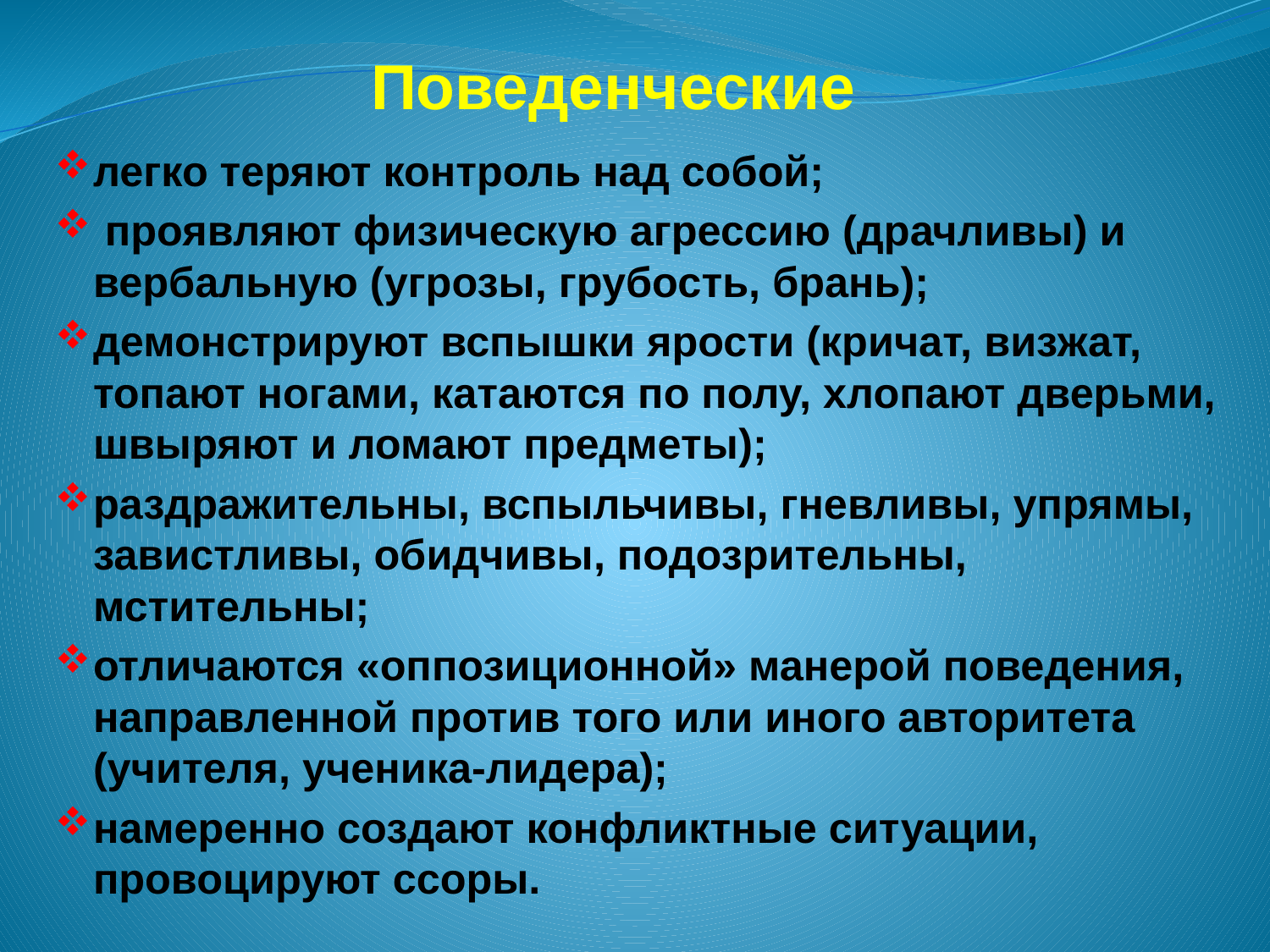

# Поведенческие
легко теряют контроль над собой;
 проявляют физическую агрессию (драчливы) и вербальную (угрозы, грубость, брань);
демонстрируют вспышки ярости (кричат, визжат, топают ногами, катаются по полу, хлопают дверьми, швыряют и ломают предметы);
раздражительны, вспыльчивы, гневливы, упрямы, завистливы, обидчивы, подозрительны, мстительны;
отличаются «оппозиционной» манерой поведения, направленной против того или иного авторитета (учителя, ученика-лидера);
намеренно создают конфликтные ситуации, провоцируют ссоры.